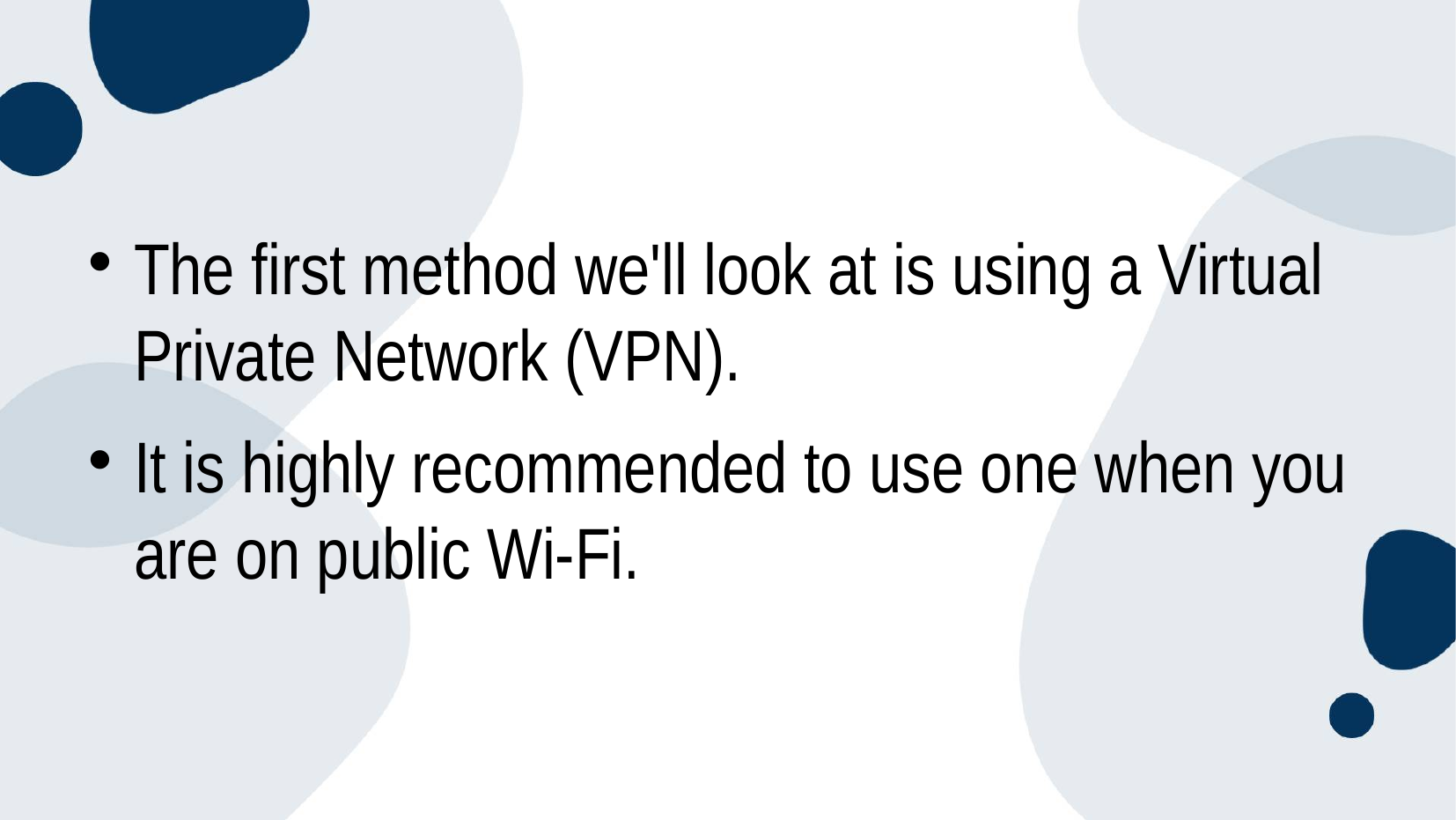

#
The first method we'll look at is using a Virtual Private Network (VPN).
It is highly recommended to use one when you are on public Wi-Fi.